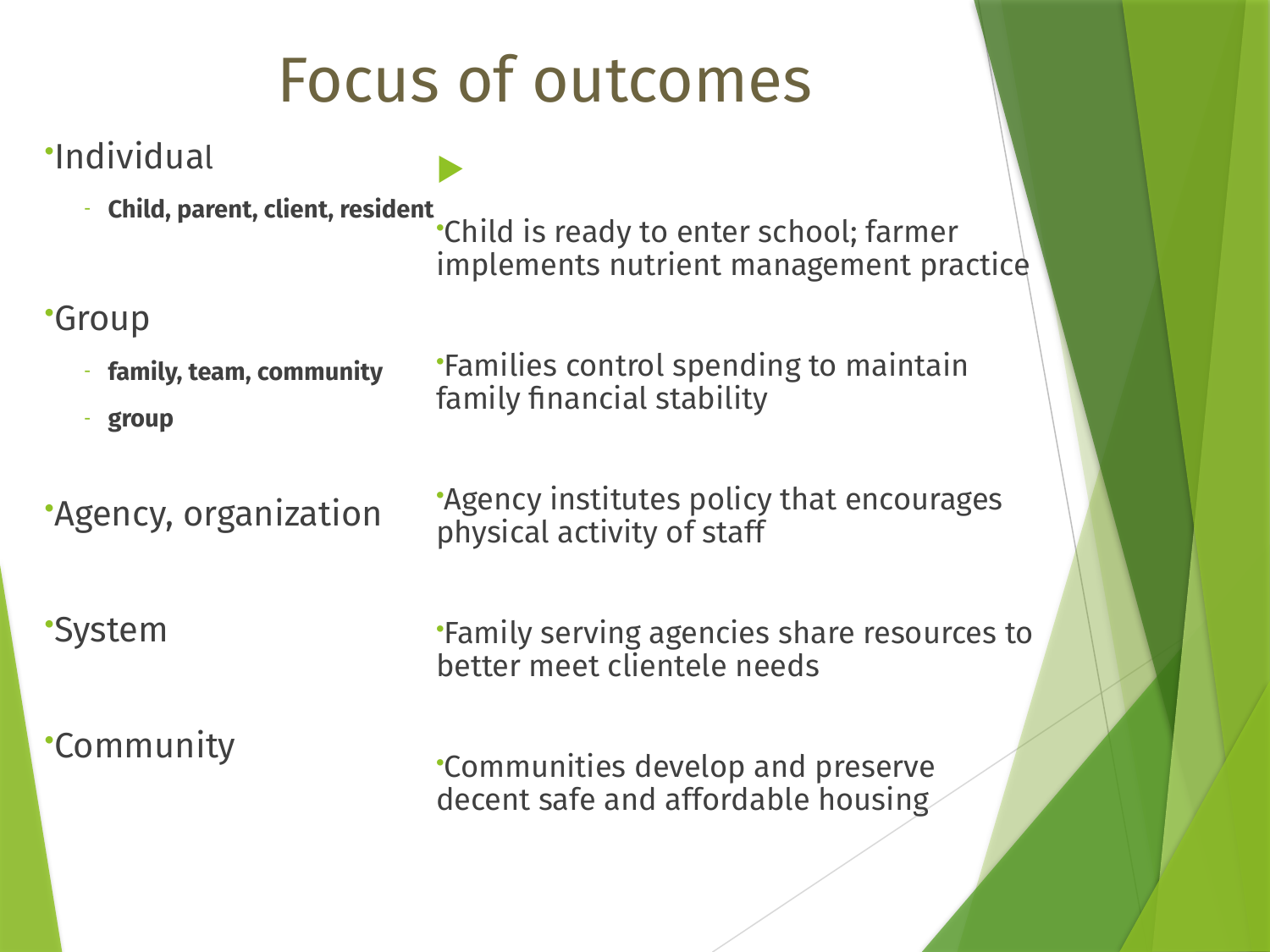

# Focus of outcomes
Individual
Child, parent, client, resident

Group
family, team, community
group

Agency, organization

System

Community

Child is ready to enter school; farmer implements nutrient management practice

Families control spending to maintain family financial stability

Agency institutes policy that encourages physical activity of staff

Family serving agencies share resources to better meet clientele needs

Communities develop and preserve decent safe and affordable housing